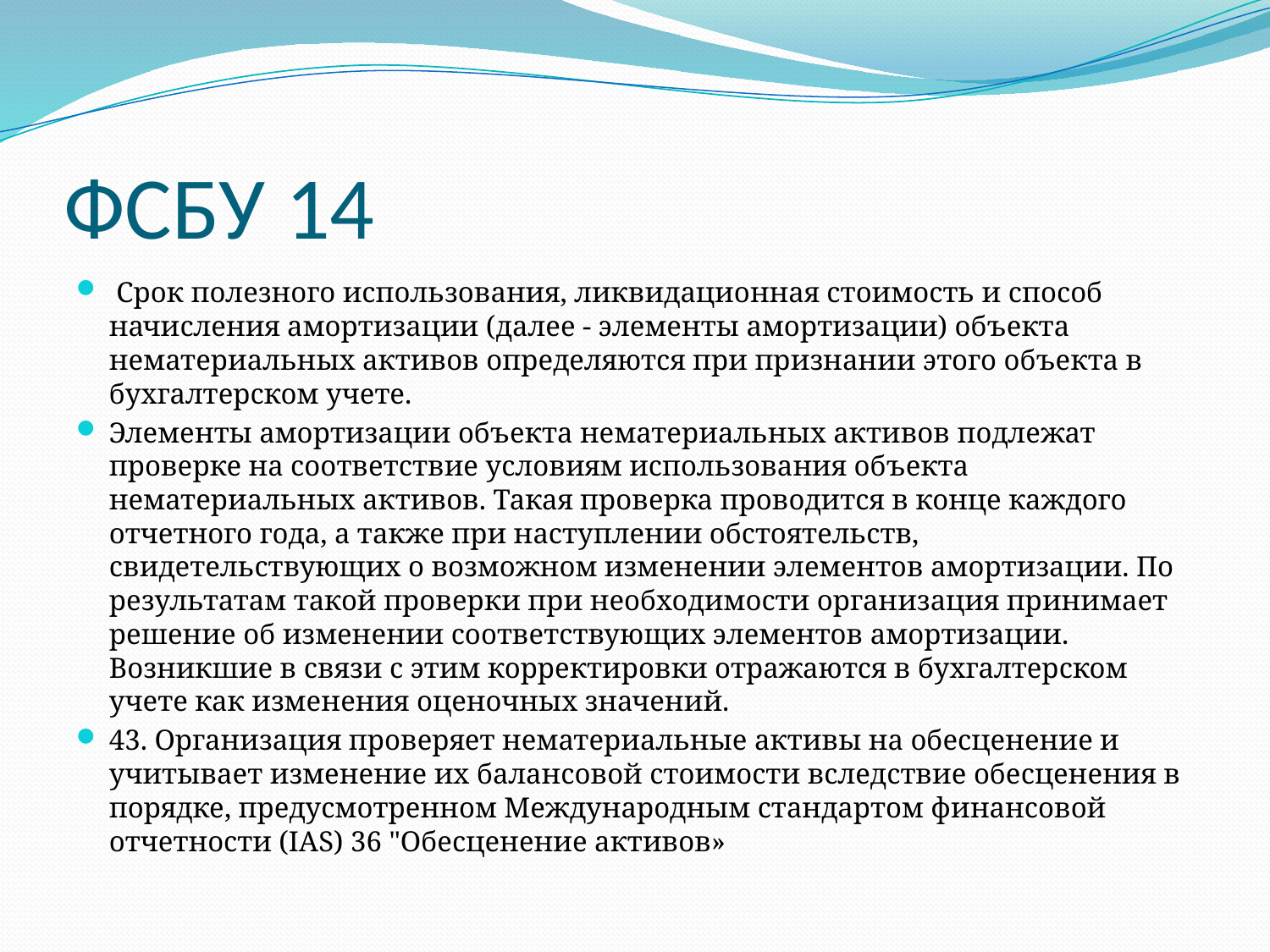

# ФСБУ 14
 Срок полезного использования, ликвидационная стоимость и способ начисления амортизации (далее - элементы амортизации) объекта нематериальных активов определяются при признании этого объекта в бухгалтерском учете.
Элементы амортизации объекта нематериальных активов подлежат проверке на соответствие условиям использования объекта нематериальных активов. Такая проверка проводится в конце каждого отчетного года, а также при наступлении обстоятельств, свидетельствующих о возможном изменении элементов амортизации. По результатам такой проверки при необходимости организация принимает решение об изменении соответствующих элементов амортизации. Возникшие в связи с этим корректировки отражаются в бухгалтерском учете как изменения оценочных значений.
43. Организация проверяет нематериальные активы на обесценение и учитывает изменение их балансовой стоимости вследствие обесценения в порядке, предусмотренном Международным стандартом финансовой отчетности (IAS) 36 "Обесценение активов»